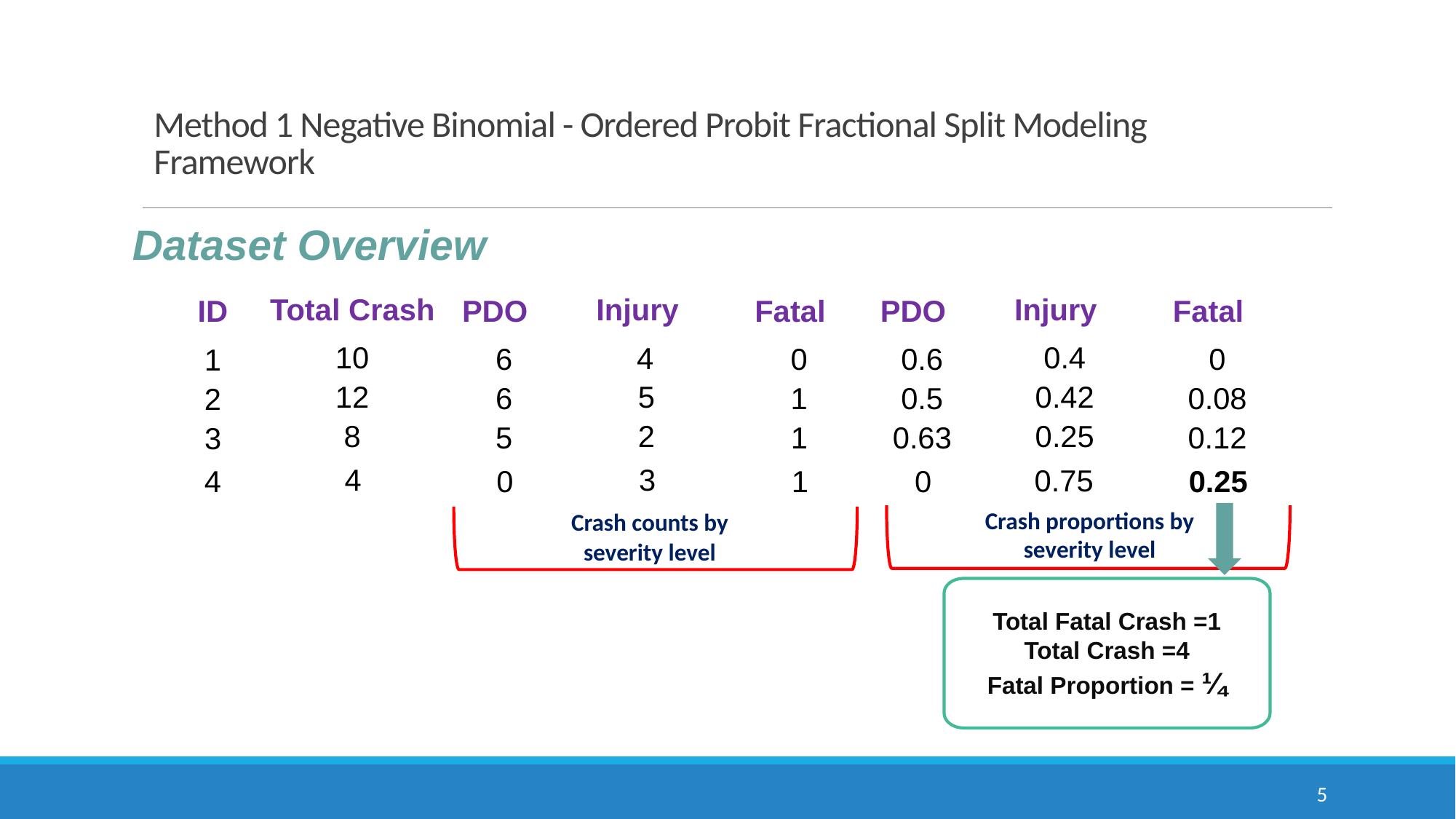

Method 1 Negative Binomial - Ordered Probit Fractional Split Modeling Framework
Dataset Overview
Injury
Total Crash
10
12
8
4
ID
1
2
3
4
Injury
PDO
Fatal
4
6
0
5
6
1
2
5
1
3
0
1
PDO
Fatal
0.4
0.6
0

0.42
0.5
0.08
0.25
0.63
0.12
0.75
0
0.25
Crash proportions by severity level
Crash counts by severity level

Total Fatal Crash =1
Total Crash =4
Fatal Proportion = ¼
5